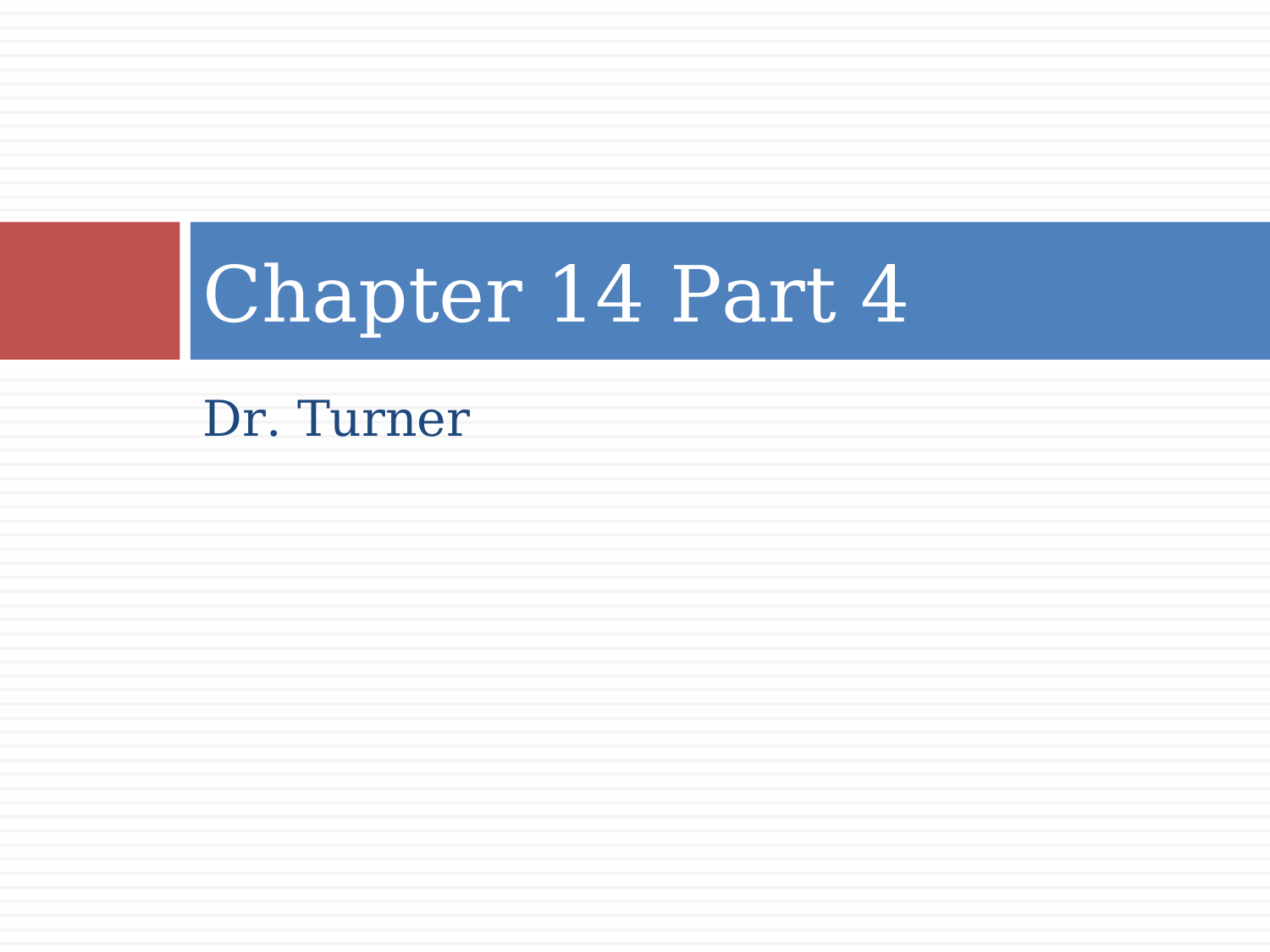

# Chapter 14 Part 4
Dr. Turner